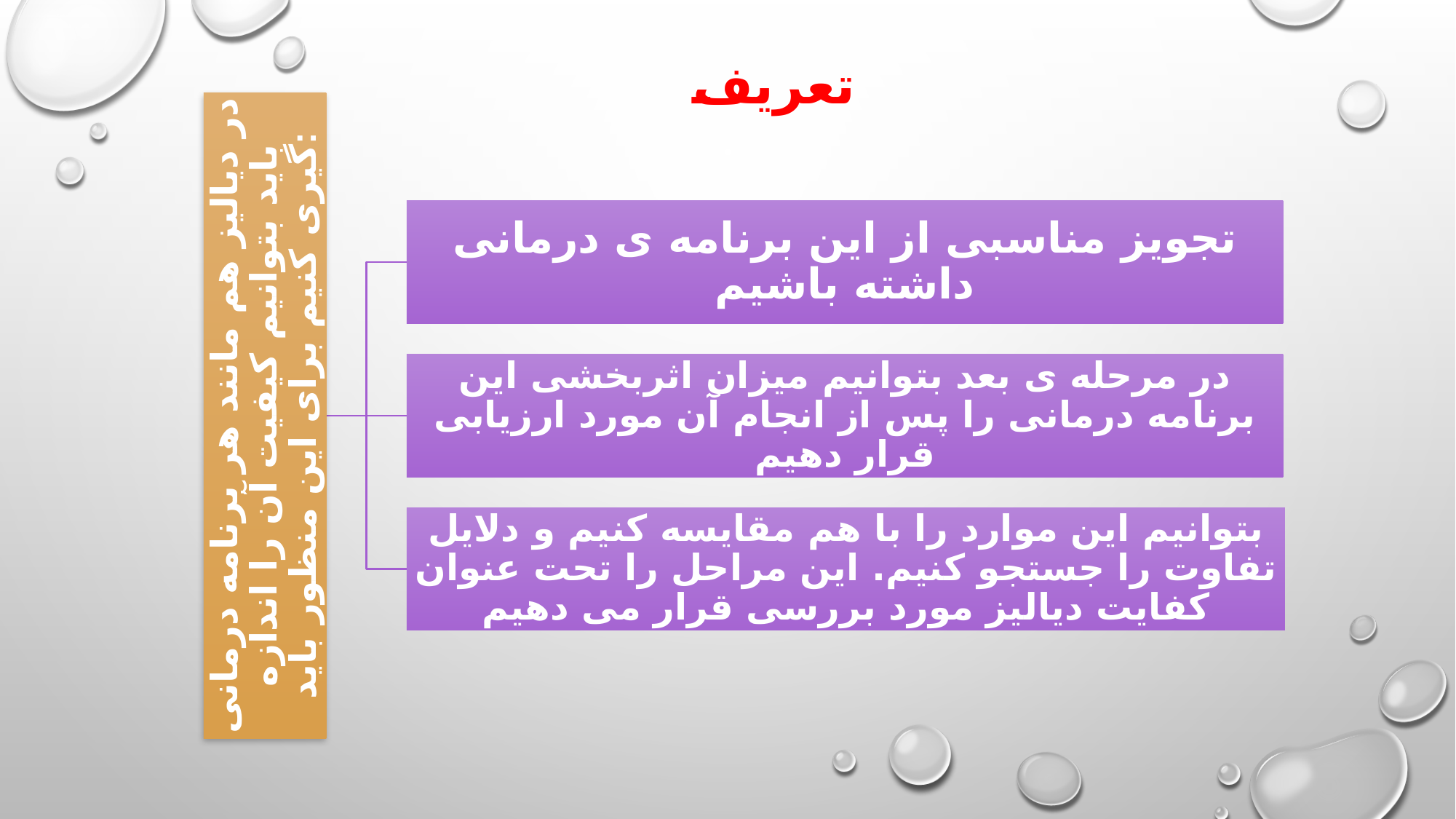

# تعریف

در دیالیز هم مانند هر برنامه درمانی باید بتوانیم کیفیت آن را اندازه گیری کنیم برای این منظور باید:
تجویز مناسبی از این برنامه ی درمانی داشته باشیم
در مرحله ی بعد بتوانیم میزان اثربخشی این برنامه درمانی را پس از انجام آن مورد ارزیابی قرار دهیم
بتوانیم این موارد را با هم مقایسه کنیم و دلایل تفاوت را جستجو کنیم. این مراحل را تحت عنوان کفایت دیالیز مورد بررسی قرار می دهیم